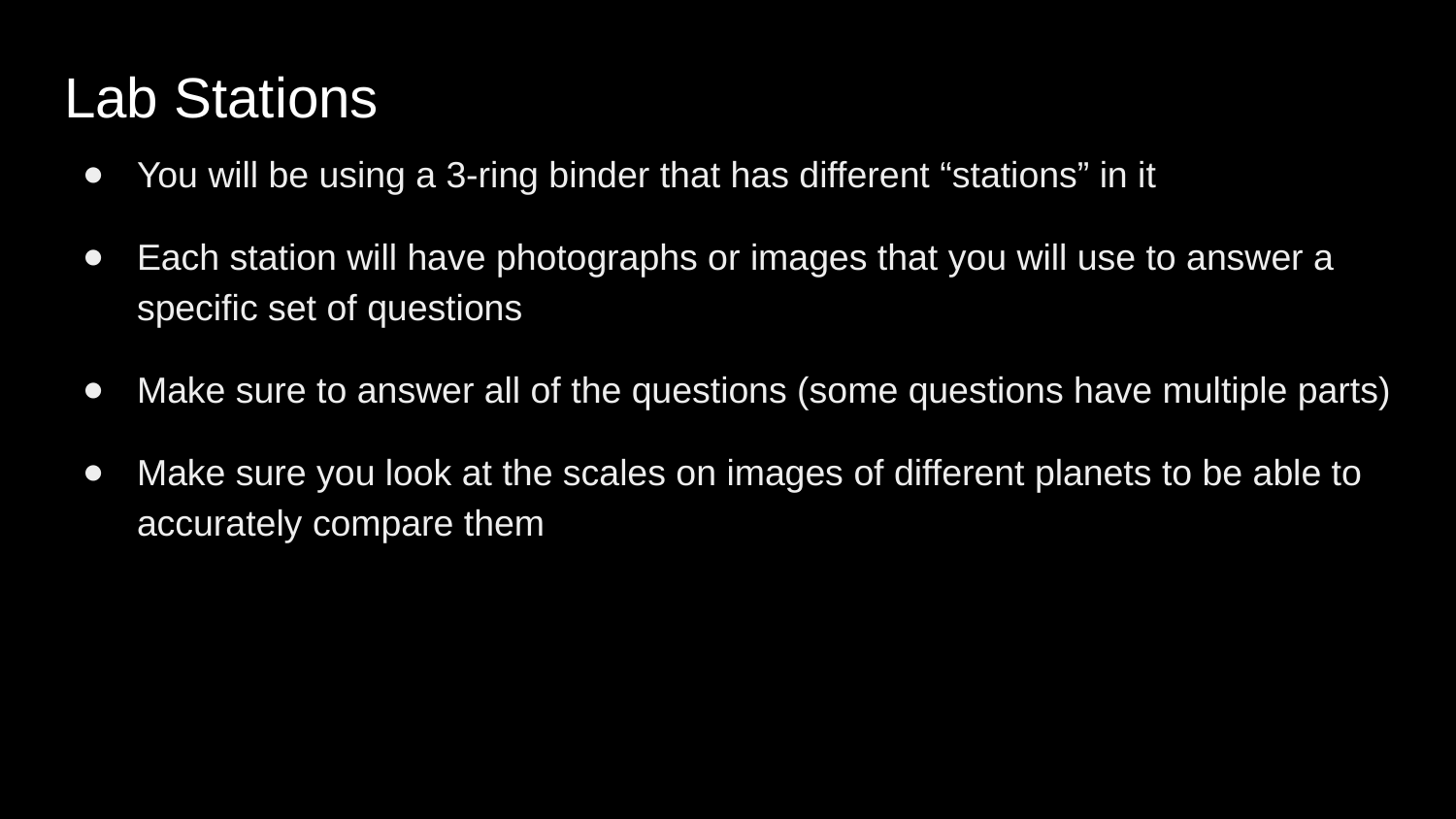

# Lab Stations
You will be using a 3-ring binder that has different “stations” in it
Each station will have photographs or images that you will use to answer a specific set of questions
Make sure to answer all of the questions (some questions have multiple parts)
Make sure you look at the scales on images of different planets to be able to accurately compare them
EXPLAIN all of your answers, if you don’t then you won’t get full credit for the question even if your answer is correct (If question is worth more than 1 point)